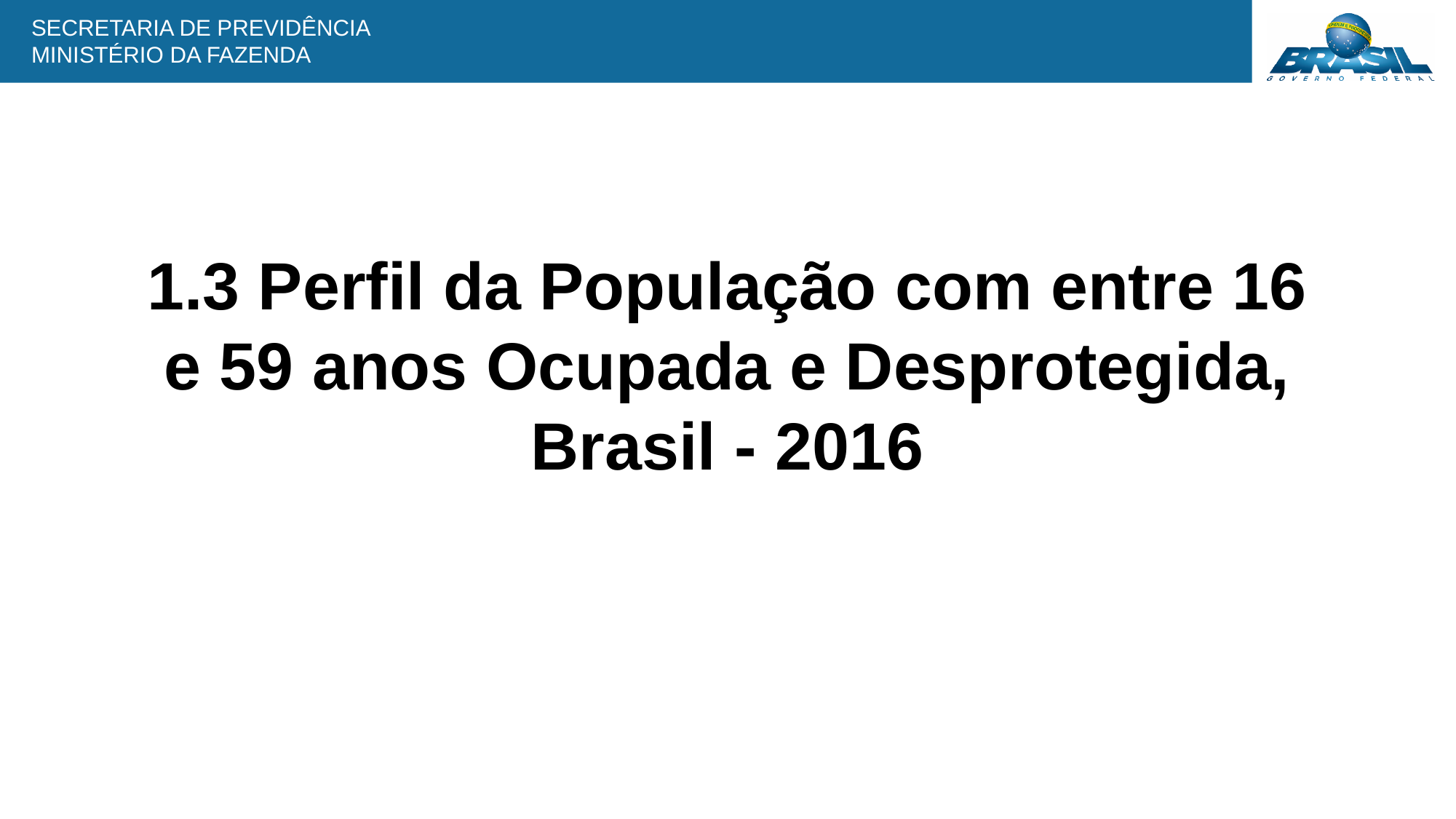

1.3 Perfil da População com entre 16 e 59 anos Ocupada e Desprotegida, Brasil - 2016